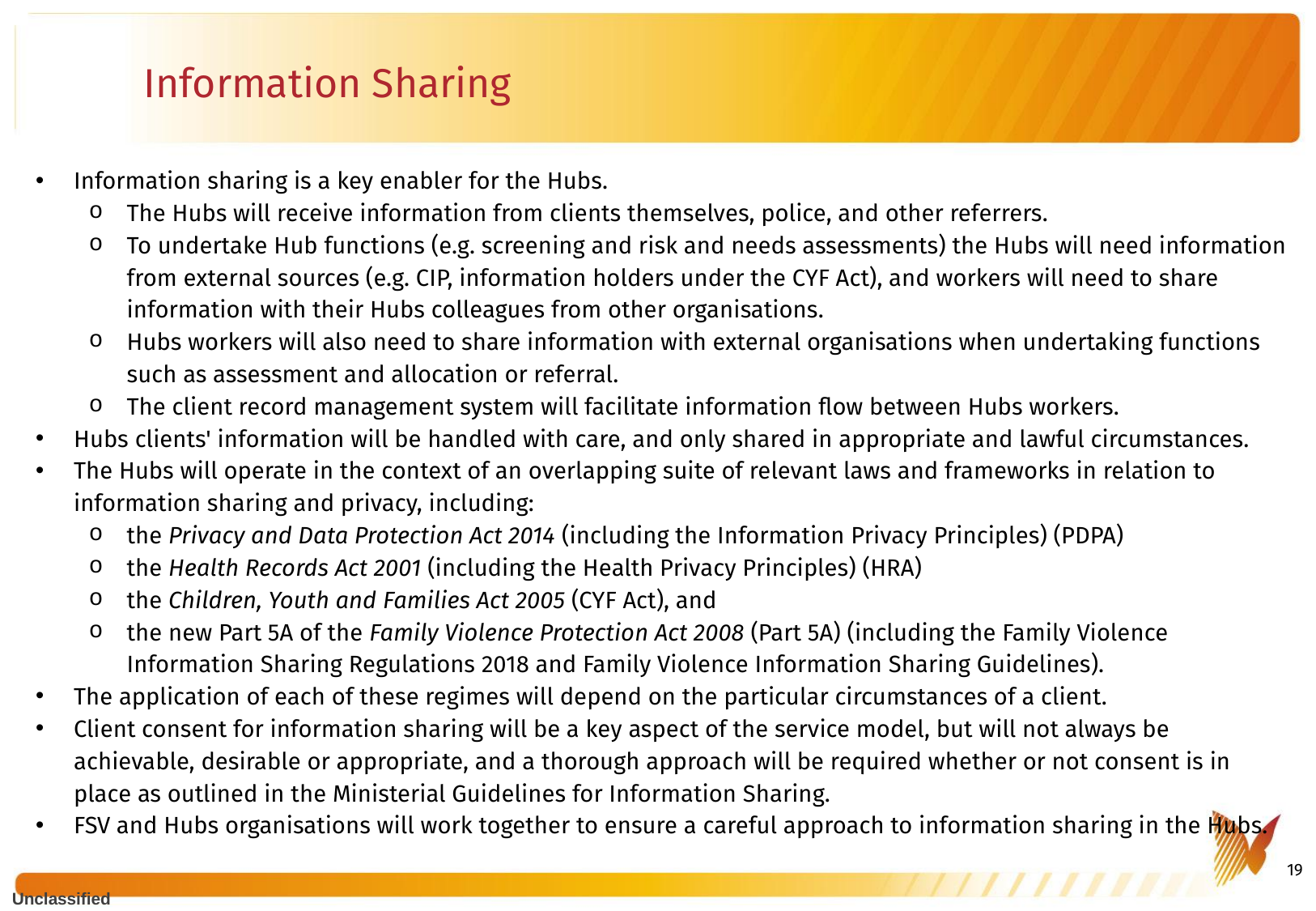

# Information Sharing
Information sharing is a key enabler for the Hubs.
The Hubs will receive information from clients themselves, police, and other referrers.
To undertake Hub functions (e.g. screening and risk and needs assessments) the Hubs will need information from external sources (e.g. CIP, information holders under the CYF Act), and workers will need to share information with their Hubs colleagues from other organisations.
Hubs workers will also need to share information with external organisations when undertaking functions such as assessment and allocation or referral.
The client record management system will facilitate information flow between Hubs workers.
Hubs clients' information will be handled with care, and only shared in appropriate and lawful circumstances.
The Hubs will operate in the context of an overlapping suite of relevant laws and frameworks in relation to information sharing and privacy, including:
the Privacy and Data Protection Act 2014 (including the Information Privacy Principles) (PDPA)
the Health Records Act 2001 (including the Health Privacy Principles) (HRA)
the Children, Youth and Families Act 2005 (CYF Act), and
the new Part 5A of the Family Violence Protection Act 2008 (Part 5A) (including the Family Violence Information Sharing Regulations 2018 and Family Violence Information Sharing Guidelines).
The application of each of these regimes will depend on the particular circumstances of a client.
Client consent for information sharing will be a key aspect of the service model, but will not always be achievable, desirable or appropriate, and a thorough approach will be required whether or not consent is in place as outlined in the Ministerial Guidelines for Information Sharing.
FSV and Hubs organisations will work together to ensure a careful approach to information sharing in the Hubs.

19